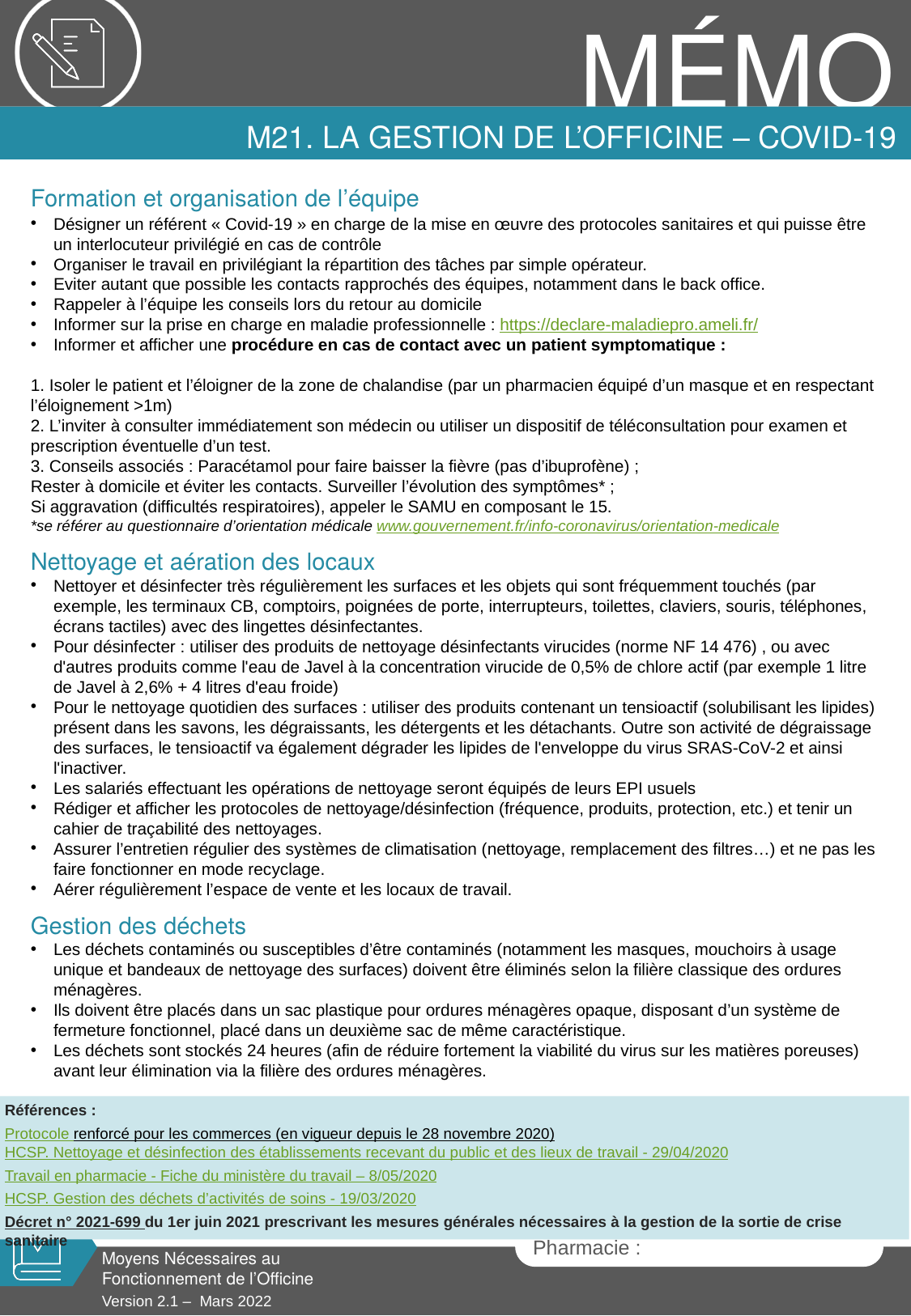

# M21. la GESTION DE L’OFFICINE – COVID-19
Formation et organisation de l’équipe
Désigner un référent « Covid-19 » en charge de la mise en œuvre des protocoles sanitaires et qui puisse être un interlocuteur privilégié en cas de contrôle
Organiser le travail en privilégiant la répartition des tâches par simple opérateur.
Eviter autant que possible les contacts rapprochés des équipes, notamment dans le back office.
Rappeler à l’équipe les conseils lors du retour au domicile
Informer sur la prise en charge en maladie professionnelle : https://declare-maladiepro.ameli.fr/
Informer et afficher une procédure en cas de contact avec un patient symptomatique :
1. Isoler le patient et l’éloigner de la zone de chalandise (par un pharmacien équipé d’un masque et en respectant l’éloignement >1m)
2. L’inviter à consulter immédiatement son médecin ou utiliser un dispositif de téléconsultation pour examen et prescription éventuelle d’un test.
3. Conseils associés : Paracétamol pour faire baisser la fièvre (pas d’ibuprofène) ;
Rester à domicile et éviter les contacts. Surveiller l’évolution des symptômes* ;
Si aggravation (difficultés respiratoires), appeler le SAMU en composant le 15.
*se référer au questionnaire d’orientation médicale www.gouvernement.fr/info-coronavirus/orientation-medicale
Nettoyage et aération des locaux
Nettoyer et désinfecter très régulièrement les surfaces et les objets qui sont fréquemment touchés (par exemple, les terminaux CB, comptoirs, poignées de porte, interrupteurs, toilettes, claviers, souris, téléphones, écrans tactiles) avec des lingettes désinfectantes.
Pour désinfecter : utiliser des produits de nettoyage désinfectants virucides (norme NF 14 476) , ou avec d'autres produits comme l'eau de Javel à la concentration virucide de 0,5% de chlore actif (par exemple 1 litre de Javel à 2,6% + 4 litres d'eau froide)
Pour le nettoyage quotidien des surfaces : utiliser des produits contenant un tensioactif (solubilisant les lipides) présent dans les savons, les dégraissants, les détergents et les détachants. Outre son activité de dégraissage des surfaces, le tensioactif va également dégrader les lipides de l'enveloppe du virus SRAS-CoV-2 et ainsi l'inactiver.
Les salariés effectuant les opérations de nettoyage seront équipés de leurs EPI usuels
Rédiger et afficher les protocoles de nettoyage/désinfection (fréquence, produits, protection, etc.) et tenir un cahier de traçabilité des nettoyages.
Assurer l’entretien régulier des systèmes de climatisation (nettoyage, remplacement des filtres…) et ne pas les faire fonctionner en mode recyclage.
Aérer régulièrement l’espace de vente et les locaux de travail.
Gestion des déchets
Les déchets contaminés ou susceptibles d’être contaminés (notamment les masques, mouchoirs à usage unique et bandeaux de nettoyage des surfaces) doivent être éliminés selon la filière classique des ordures ménagères.
Ils doivent être placés dans un sac plastique pour ordures ménagères opaque, disposant d’un système de fermeture fonctionnel, placé dans un deuxième sac de même caractéristique.
Les déchets sont stockés 24 heures (afin de réduire fortement la viabilité du virus sur les matières poreuses) avant leur élimination via la filière des ordures ménagères.
Références :
Protocole renforcé pour les commerces (en vigueur depuis le 28 novembre 2020)
HCSP. Nettoyage et désinfection des établissements recevant du public et des lieux de travail - 29/04/2020
Travail en pharmacie - Fiche du ministère du travail – 8/05/2020
HCSP. Gestion des déchets d’activités de soins - 19/03/2020
Décret n° 2021-699 du 1er juin 2021 prescrivant les mesures générales nécessaires à la gestion de la sortie de crise sanitaire